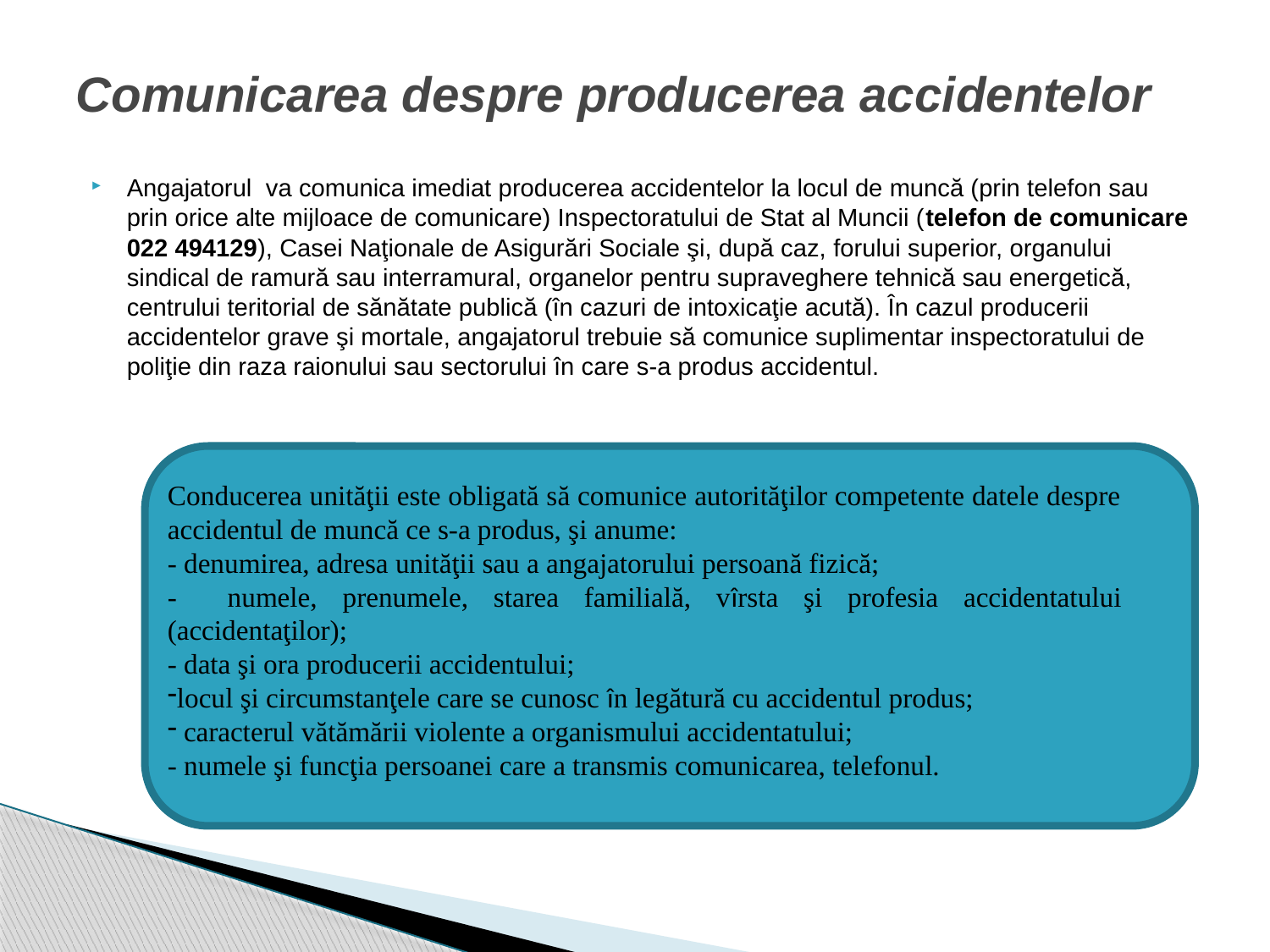

# Comunicarea despre producerea accidentelor
Angajatorul  va comunica imediat producerea accidentelor la locul de muncă (prin telefon sau prin orice alte mijloace de comunicare) Inspectoratului de Stat al Muncii (telefon de comunicare 022 494129), Casei Naţionale de Asigurări Sociale şi, după caz, forului superior, organului sindical de ramură sau interramural, organelor pentru supraveghere tehnică sau energetică, centrului teritorial de sănătate publică (în cazuri de intoxicaţie acută). În cazul producerii accidentelor grave şi mortale, angajatorul trebuie să comunice suplimentar inspectoratului de poliţie din raza raionului sau sectorului în care s-a produs accidentul.

Conducerea unităţii este obligată să comunice autorităţilor competente datele despre accidentul de muncă ce s-a produs, şi anume:
- denumirea, adresa unităţii sau a angajatorului persoană fizică;
-  numele, prenumele, starea familială, vîrsta şi profesia accidentatului (accidentaţilor);
- data şi ora producerii accidentului;
locul şi circumstanţele care se cunosc în legătură cu accidentul produs;
 caracterul vătămării violente a organismului accidentatului;
- numele şi funcţia persoanei care a transmis comunicarea, telefonul.